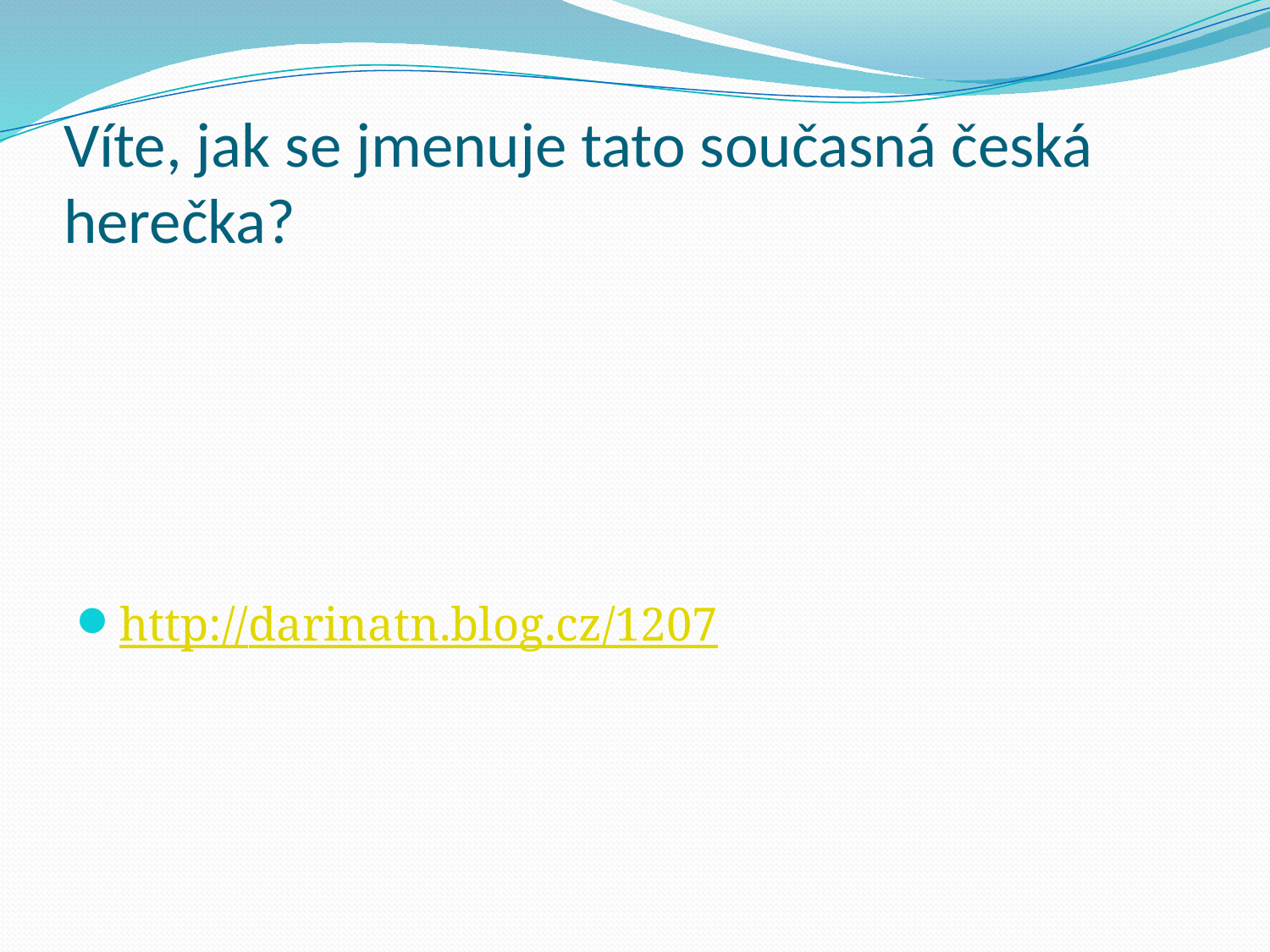

# Víte, jak se jmenuje tato současná česká herečka?

http://darinatn.blog.cz/1207